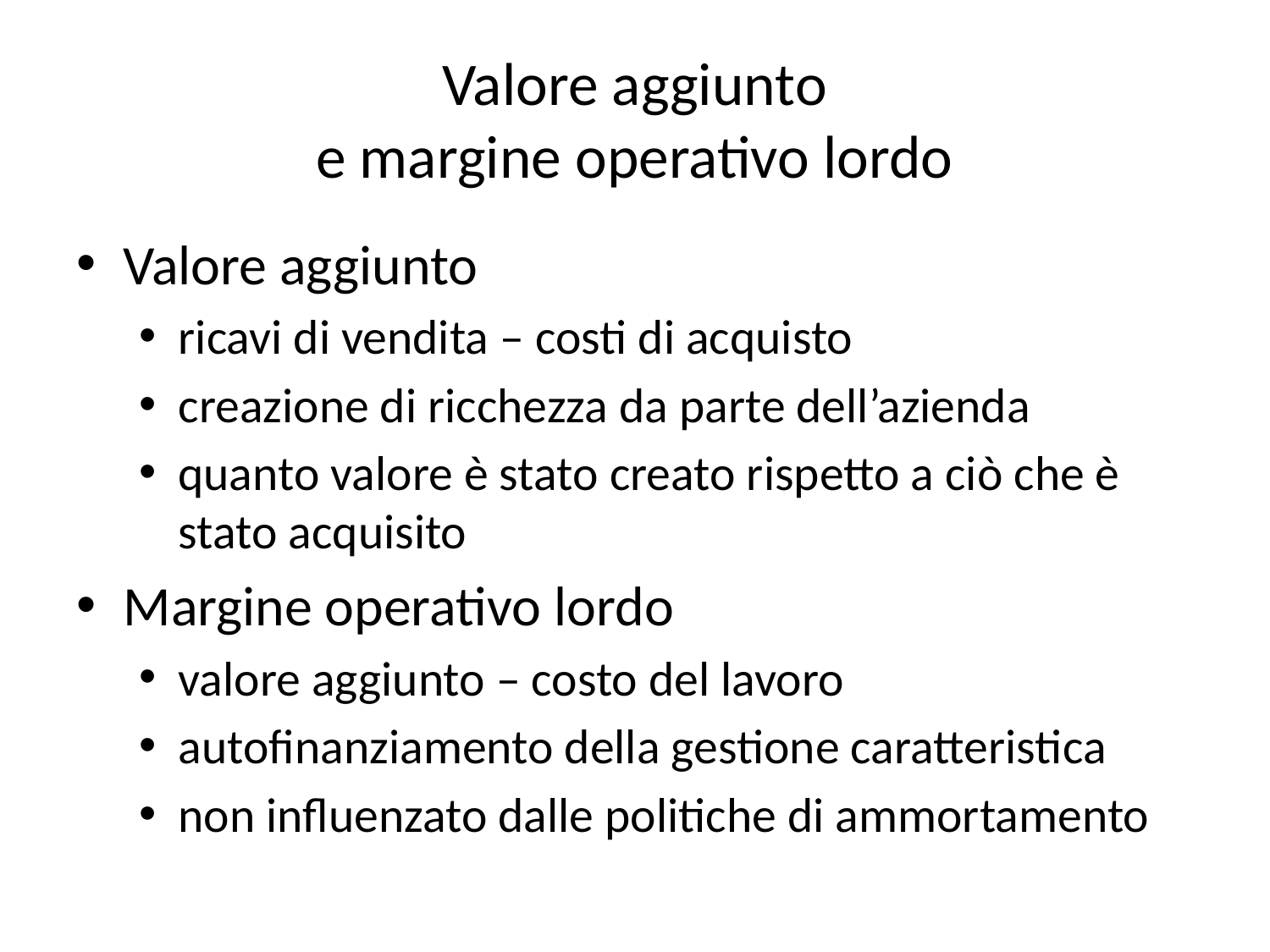

# Valore aggiunto e margine operativo lordo
Valore aggiunto
ricavi di vendita – costi di acquisto
creazione di ricchezza da parte dell’azienda
quanto valore è stato creato rispetto a ciò che è stato acquisito
Margine operativo lordo
valore aggiunto – costo del lavoro
autofinanziamento della gestione caratteristica
non influenzato dalle politiche di ammortamento